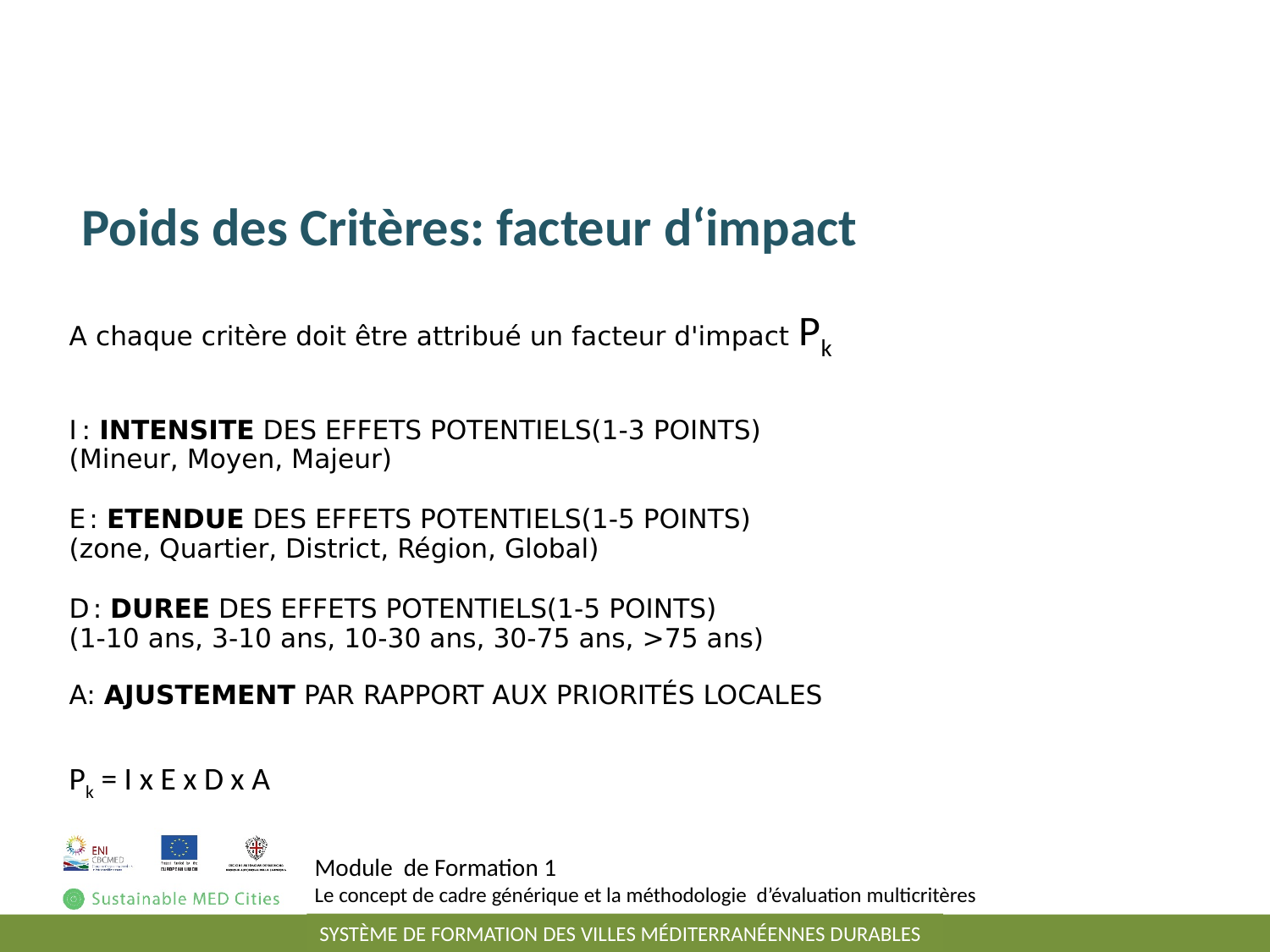

Poids des Critères: facteur d‘impact

A chaque critère doit être attribué un facteur d'impact Pk

I : INTENSITE DES EFFETS POTENTIELS(1-3 POINTS)
(Mineur, Moyen, Majeur)

E : ETENDUE DES EFFETS POTENTIELS(1-5 POINTS)
(zone, Quartier, District, Région, Global)

D : DUREE DES EFFETS POTENTIELS(1-5 POINTS)
(1-10 ans, 3-10 ans, 10-30 ans, 30-75 ans, >75 ans)

A: AJUSTEMENT PAR RAPPORT AUX PRIORITÉS LOCALES

Pk = I x E x D x A

Module  de Formation 1
Le concept de cadre générique et la méthodologie  d’évaluation multicritères
SYSTÈME DE FORMATION DES VILLES MÉDITERRANÉENNES DURABLES